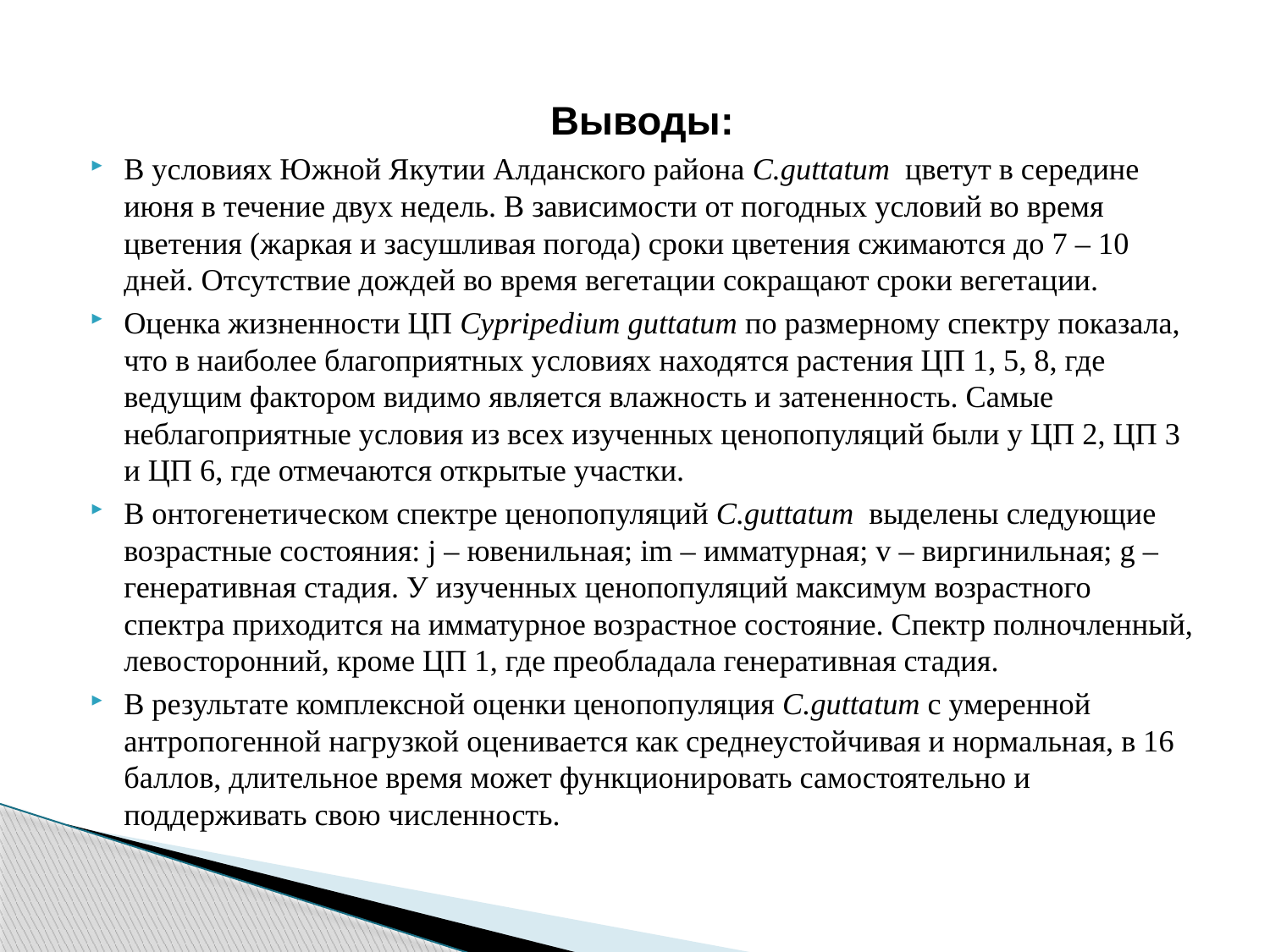

Выводы:
В условиях Южной Якутии Алданского района C.guttatum  цветут в середине июня в течение двух недель. В зависимости от погодных условий во время цветения (жаркая и засушливая погода) сроки цветения сжимаются до 7 – 10 дней. Отсутствие дождей во время вегетации сокращают сроки вегетации.
Оценка жизненности ЦП Cypripedium guttatum по размерному спектру показала, что в наиболее благоприятных условиях находятся растения ЦП 1, 5, 8, где ведущим фактором видимо является влажность и затененность. Самые неблагоприятные условия из всех изученных ценопопуляций были у ЦП 2, ЦП 3 и ЦП 6, где отмечаются открытые участки.
В онтогенетическом спектре ценопопуляций C.guttatum  выделены следующие возрастные состояния: j – ювенильная; im – имматурная; v – виргинильная; g – генеративная стадия. У изученных ценопопуляций максимум возрастного спектра приходится на имматурное возрастное состояние. Спектр полночленный, левосторонний, кроме ЦП 1, где преобладала генеративная стадия.
В результате комплексной оценки ценопопуляция C.guttatum с умеренной антропогенной нагрузкой оценивается как среднеустойчивая и нормальная, в 16 баллов, длительное время может функционировать самостоятельно и поддерживать свою численность.